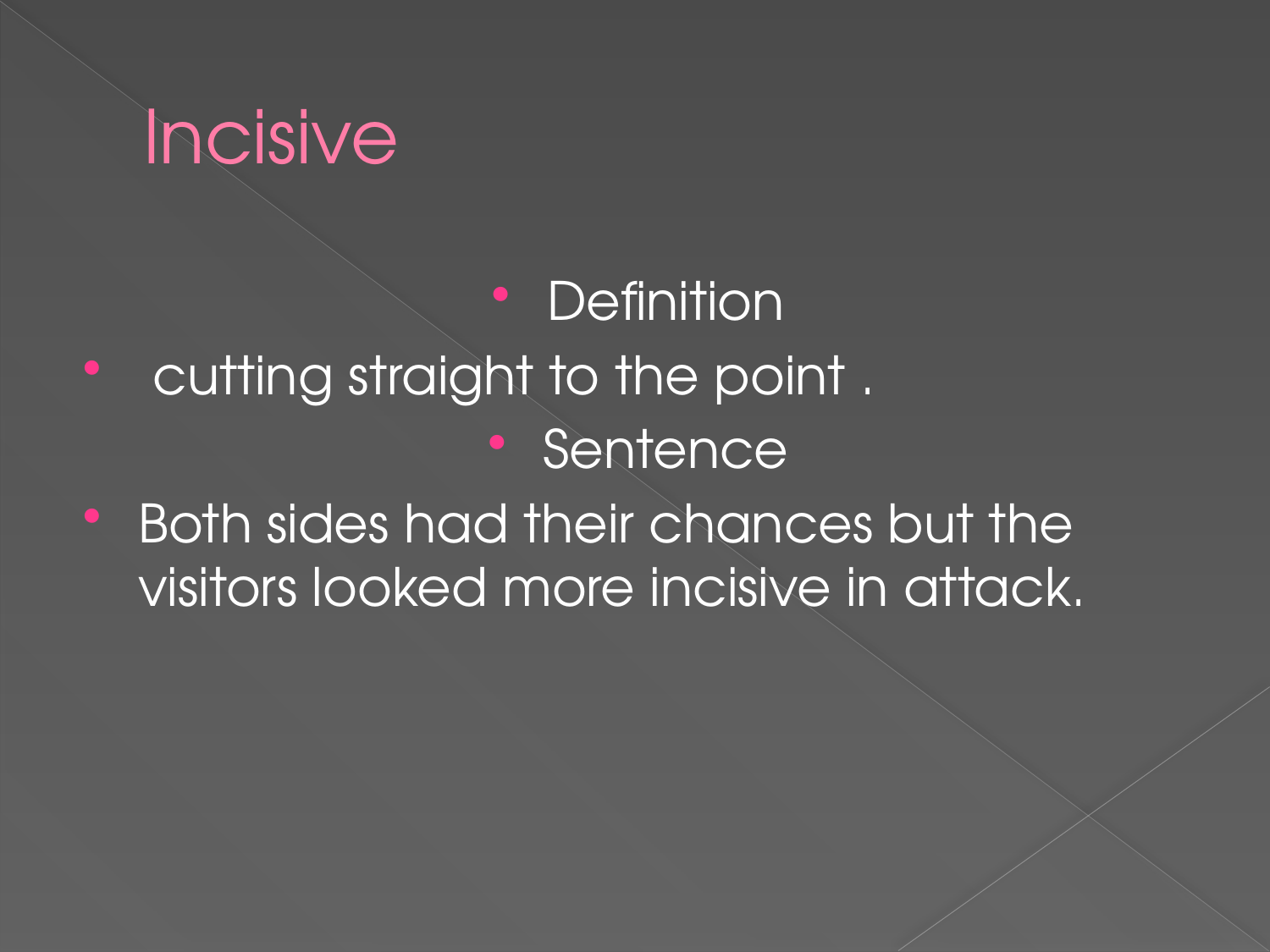

# Incisive
Definition
 cutting straight to the point .
Sentence
Both sides had their chances but the visitors looked more incisive in attack.